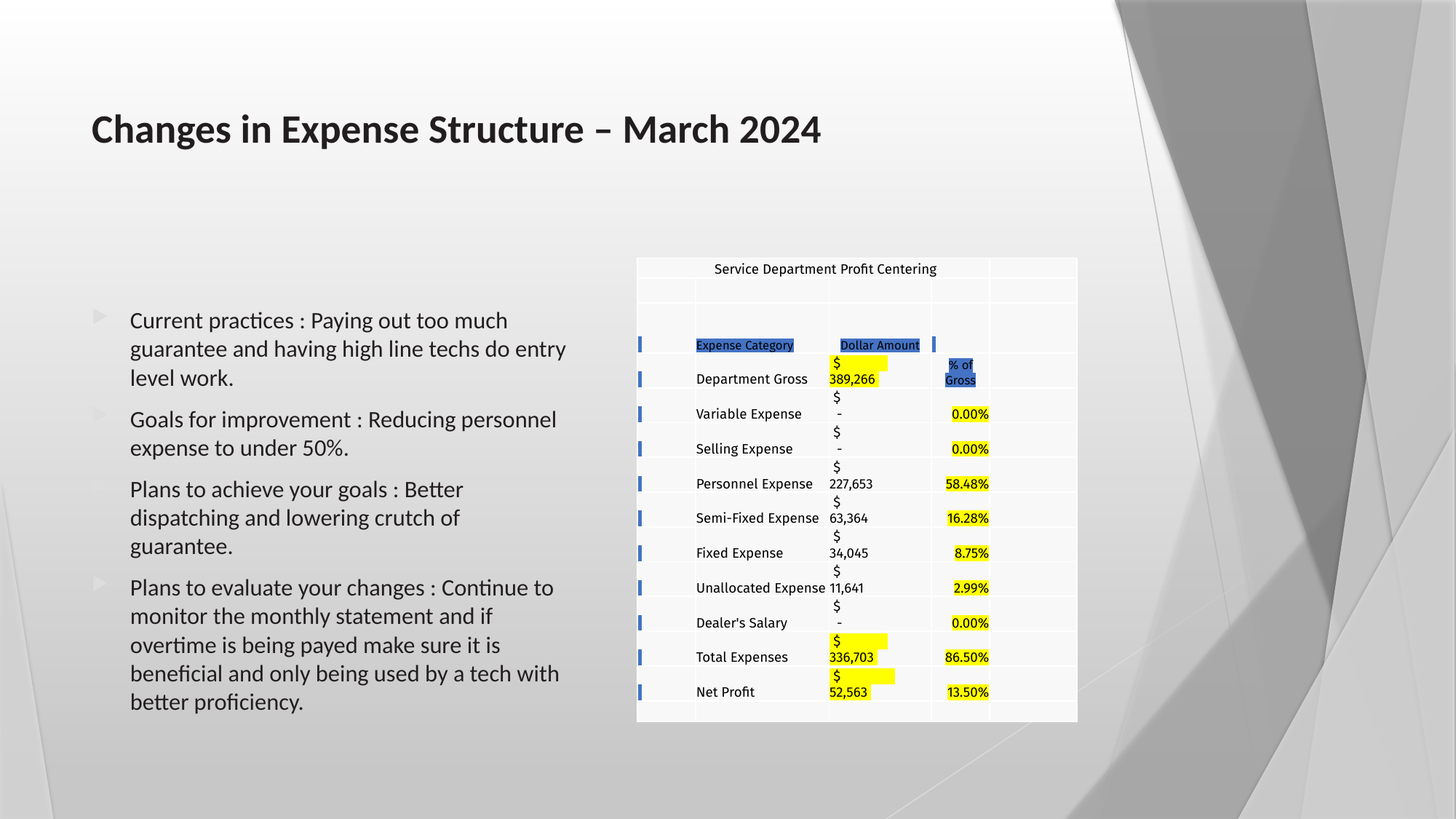

# Changes in Expense Structure – March 2024
| Service Department Profit Centering |  |  |  |  |
| --- | --- | --- | --- | --- |
|  |  |  |  |  |
|  | Expense Category | Dollar Amount |  |  |
|  | Department Gross | $ 389,266 | % of Gross |  |
|  | Variable Expense | $ - | 0.00% |  |
|  | Selling Expense | $ - | 0.00% |  |
|  | Personnel Expense | $ 227,653 | 58.48% |  |
|  | Semi-Fixed Expense | $ 63,364 | 16.28% |  |
|  | Fixed Expense | $ 34,045 | 8.75% |  |
|  | Unallocated Expense | $ 11,641 | 2.99% |  |
|  | Dealer's Salary | $ - | 0.00% |  |
|  | Total Expenses | $ 336,703 | 86.50% |  |
|  | Net Profit | $ 52,563 | 13.50% |  |
|  |  |  |  |  |

Current practices : Paying out too much guarantee and having high line techs do entry level work.
Goals for improvement : Reducing personnel expense to under 50%.
Plans to achieve your goals : Better dispatching and lowering crutch of guarantee.
Plans to evaluate your changes : Continue to monitor the monthly statement and if overtime is being payed make sure it is beneficial and only being used by a tech with better proficiency.